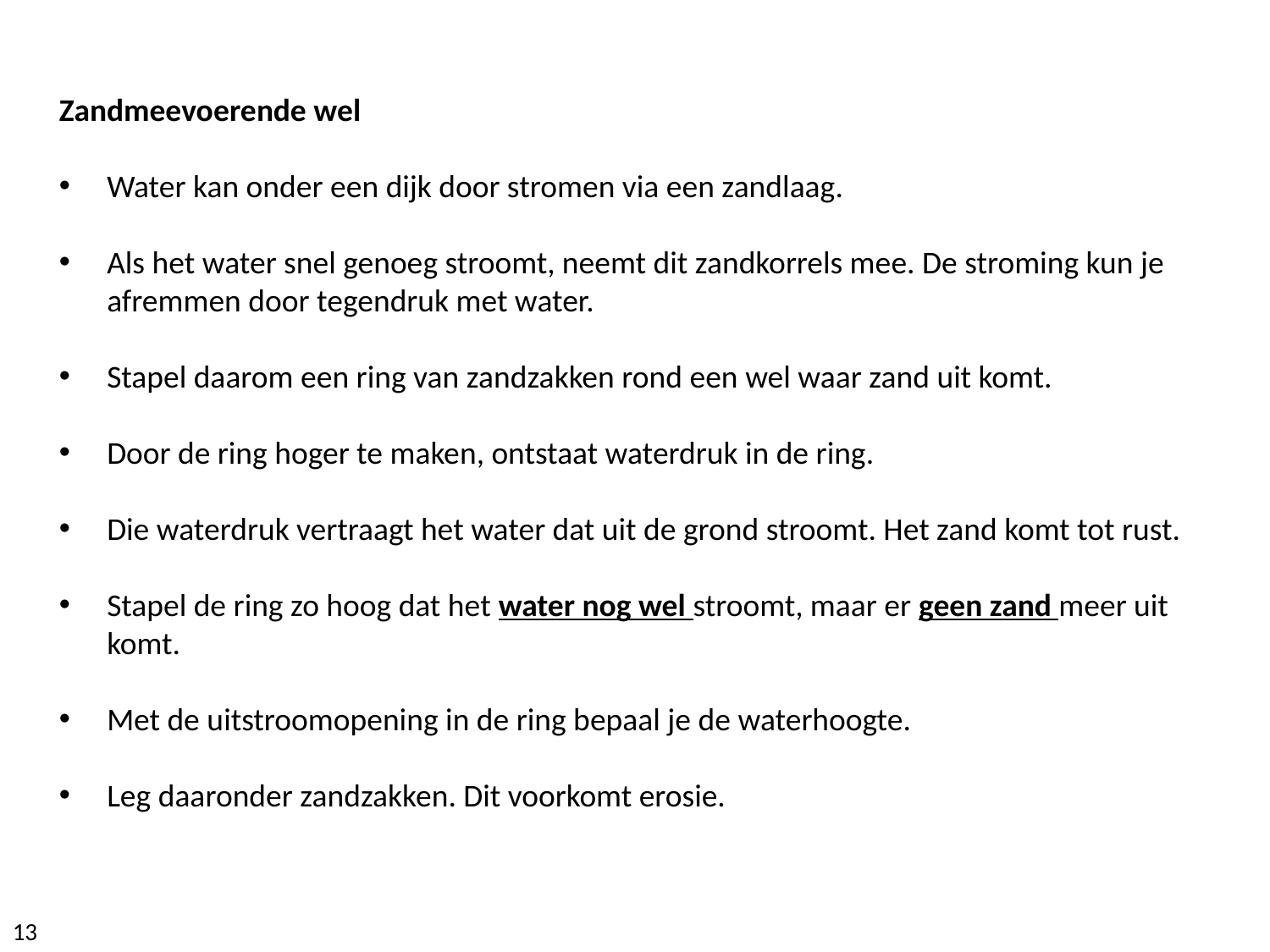

Zandmeevoerende wel

Water kan onder een dijk door stromen via een zandlaag.

Als het water snel genoeg stroomt, neemt dit zandkorrels mee. De stroming kun je afremmen door tegendruk met water.

Stapel daarom een ring van zandzakken rond een wel waar zand uit komt.

Door de ring hoger te maken, ontstaat waterdruk in de ring.

Die waterdruk vertraagt het water dat uit de grond stroomt. Het zand komt tot rust.

Stapel de ring zo hoog dat het water nog wel stroomt, maar er geen zand meer uit komt.

Met de uitstroomopening in de ring bepaal je de waterhoogte.

Leg daaronder zandzakken. Dit voorkomt erosie.
13